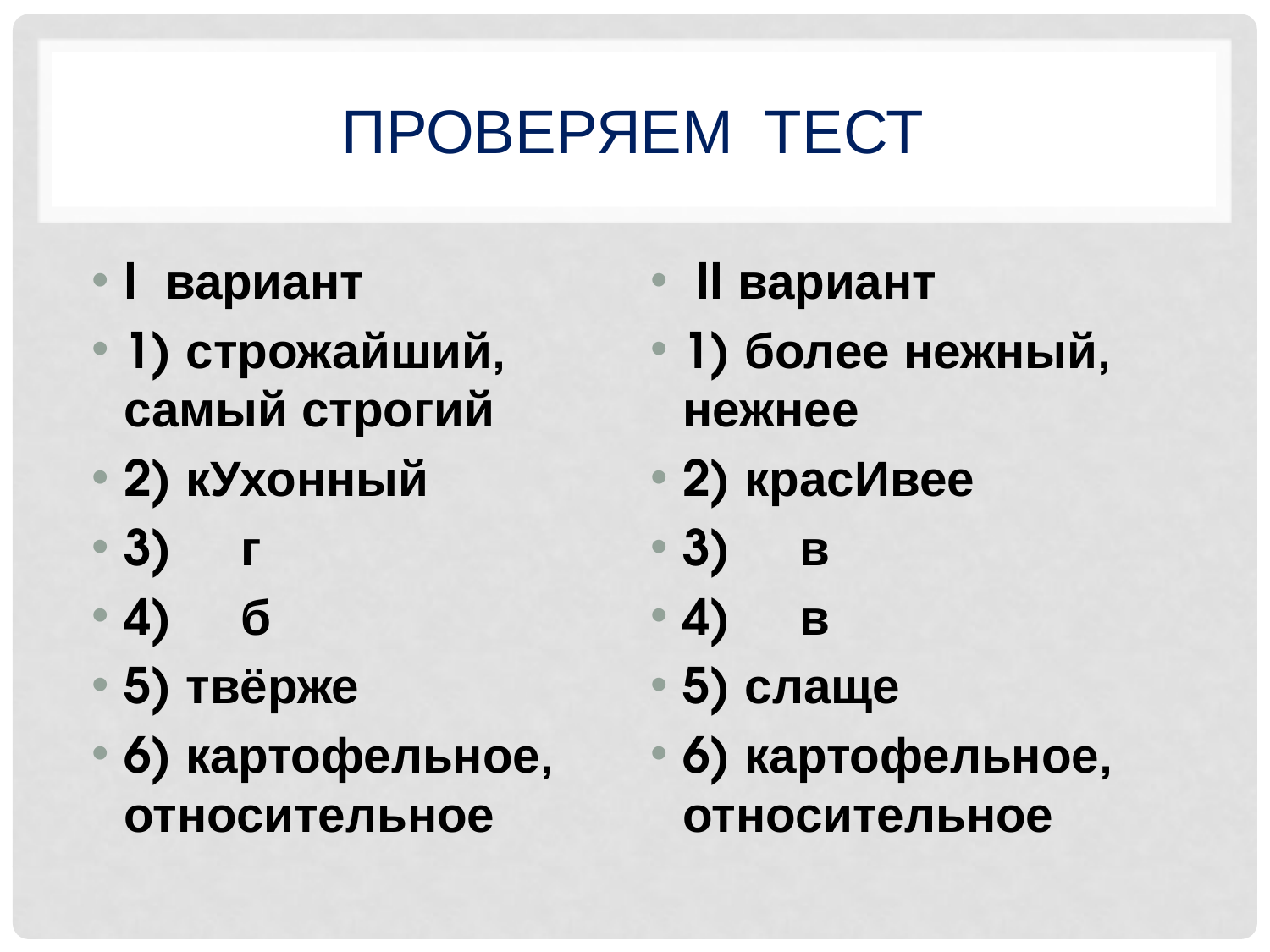

# Проверяем  тест
I  вариант
1) строжайший, самый строгий
2) кУхонный
3)     г
4)     б
5) твёрже
6) картофельное, относительное

 II вариант
1) более нежный, нежнее
2) красИвее
3)     в
4)     в
5) слаще
6) картофельное, относительное